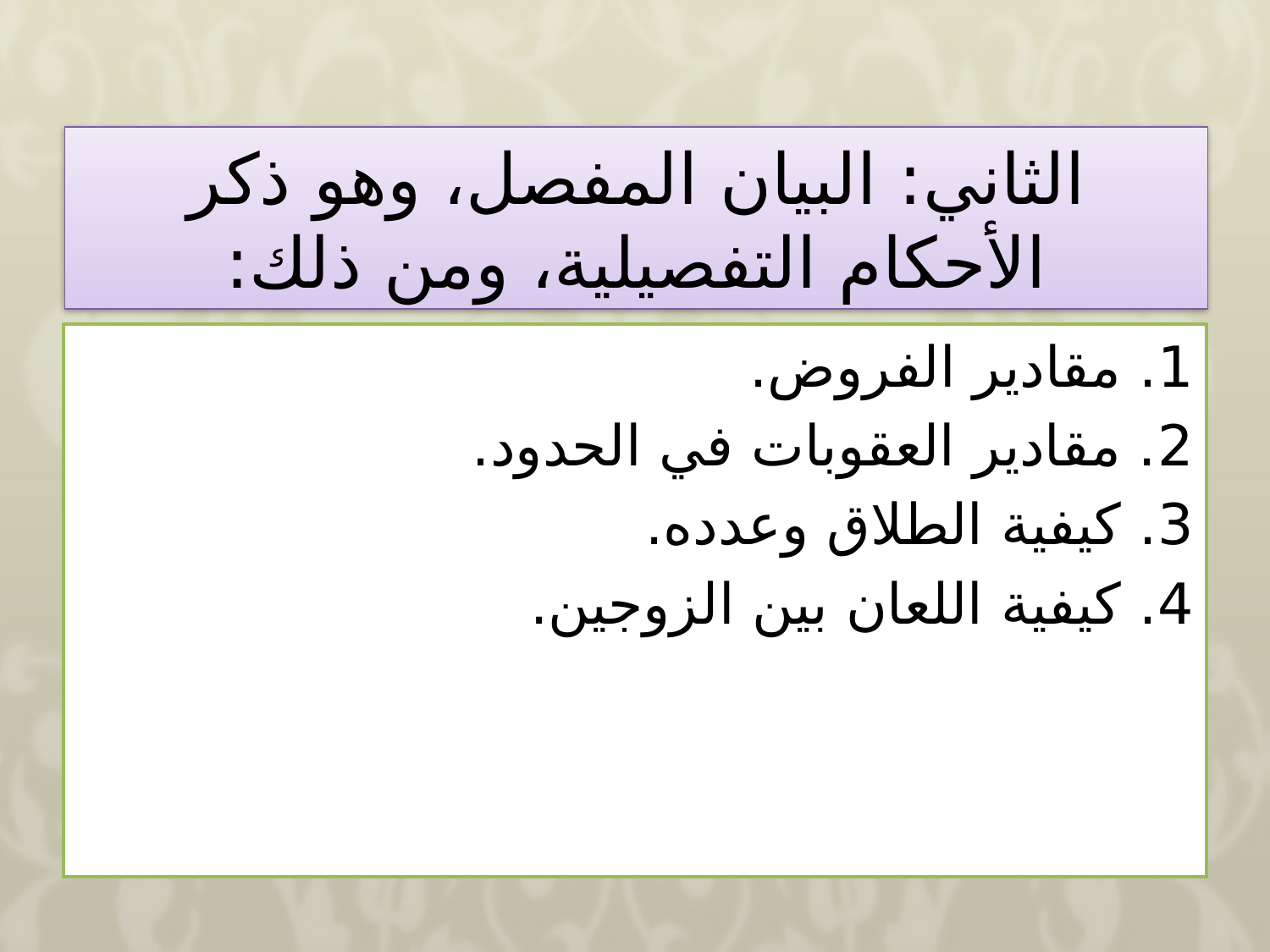

# الثاني: البيان المفصل، وهو ذكر الأحكام التفصيلية، ومن ذلك:
1. مقادير الفروض.
2. مقادير العقوبات في الحدود.
3. كيفية الطلاق وعدده.
4. كيفية اللعان بين الزوجين.